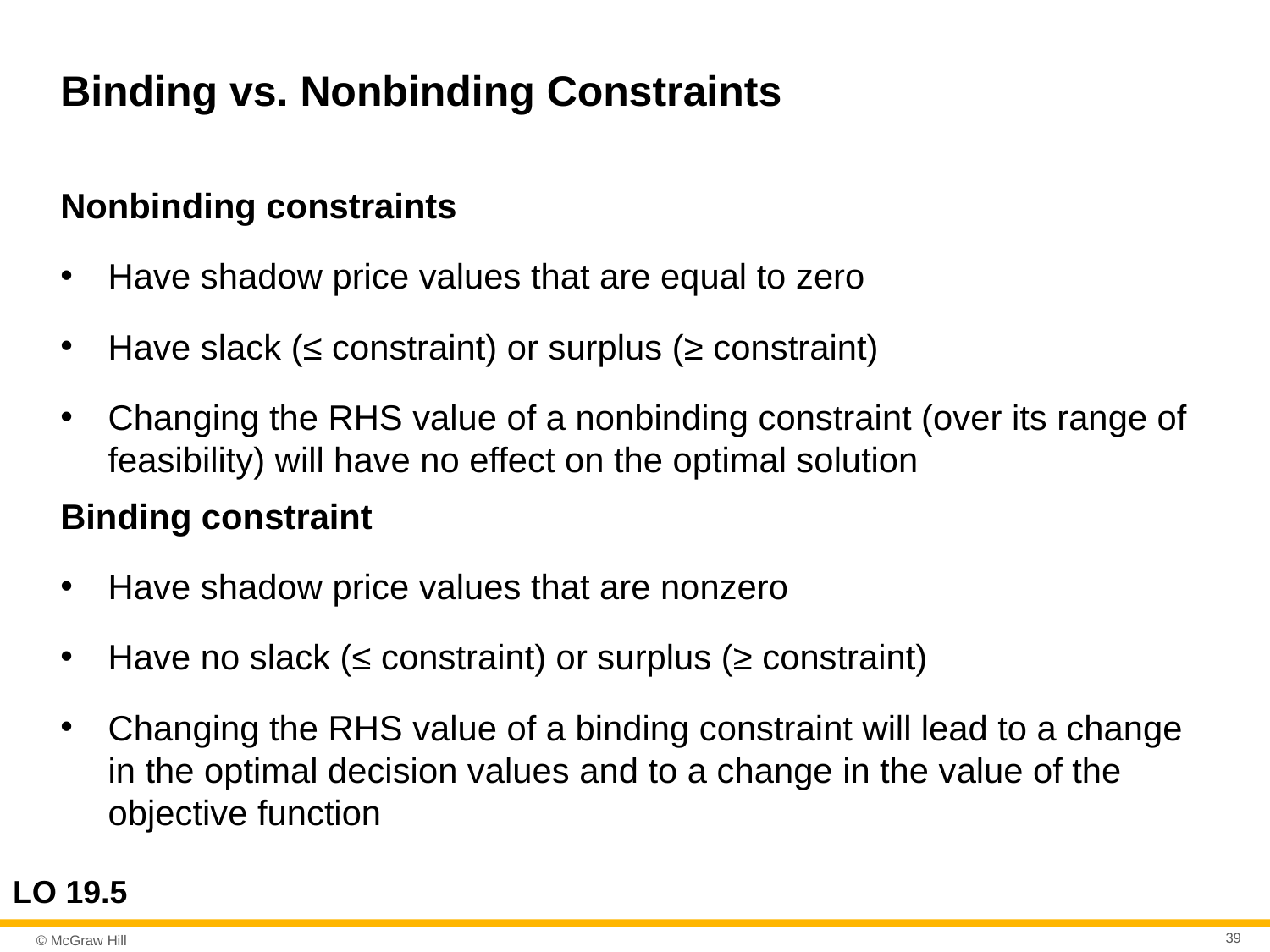

# Binding vs. Nonbinding Constraints
Nonbinding constraints
Have shadow price values that are equal to zero
Have slack (≤ constraint) or surplus (≥ constraint)
Changing the RHS value of a nonbinding constraint (over its range of feasibility) will have no effect on the optimal solution
Binding constraint
Have shadow price values that are nonzero
Have no slack (≤ constraint) or surplus (≥ constraint)
Changing the RHS value of a binding constraint will lead to a change in the optimal decision values and to a change in the value of the objective function
LO 19.5